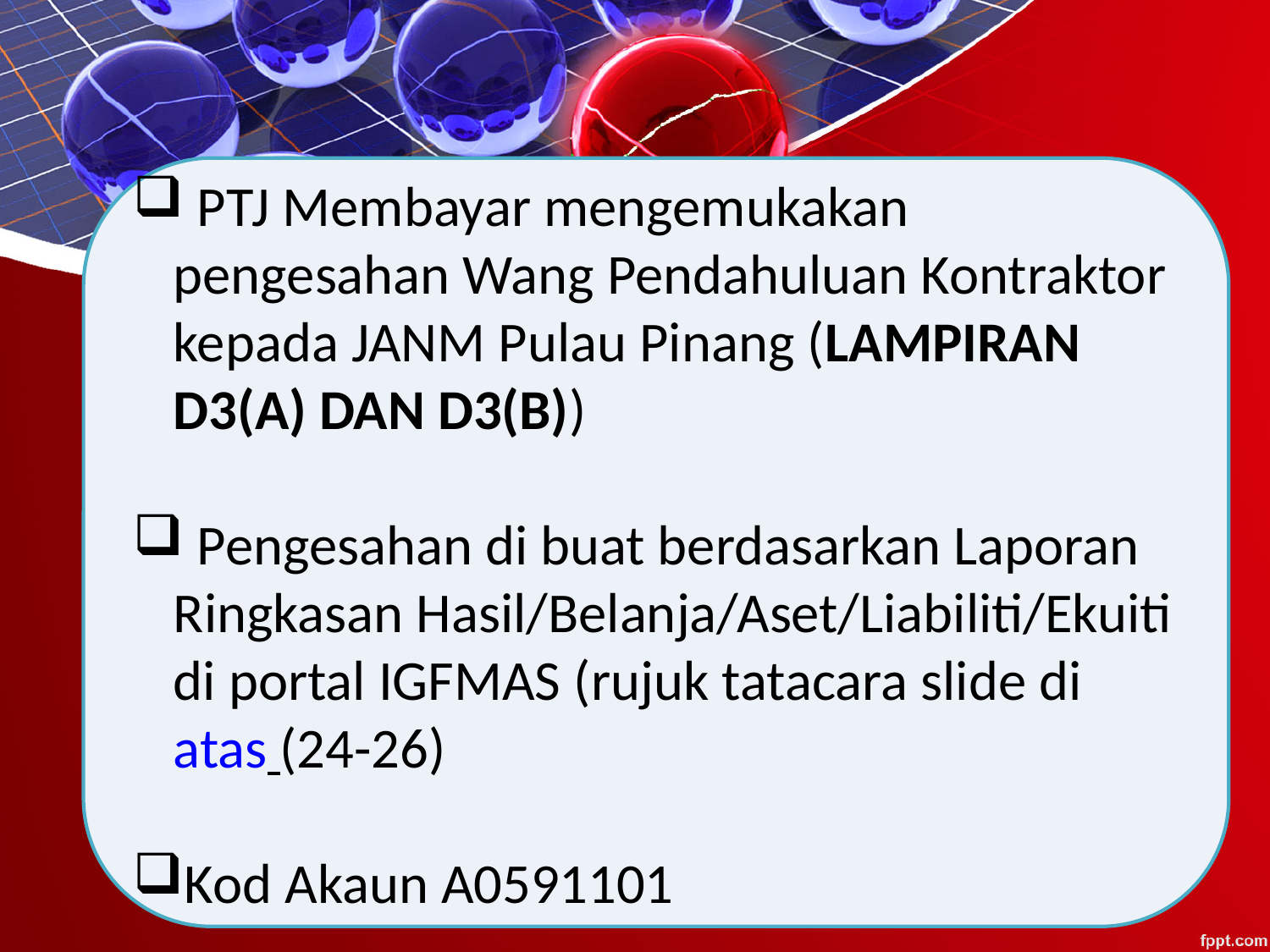

PTJ Membayar mengemukakan pengesahan Wang Pendahuluan Kontraktor kepada JANM Pulau Pinang (LAMPIRAN D3(A) DAN D3(B))
 Pengesahan di buat berdasarkan Laporan Ringkasan Hasil/Belanja/Aset/Liabiliti/Ekuiti di portal IGFMAS (rujuk tatacara slide di atas (24-26)

Kod Akaun A0591101